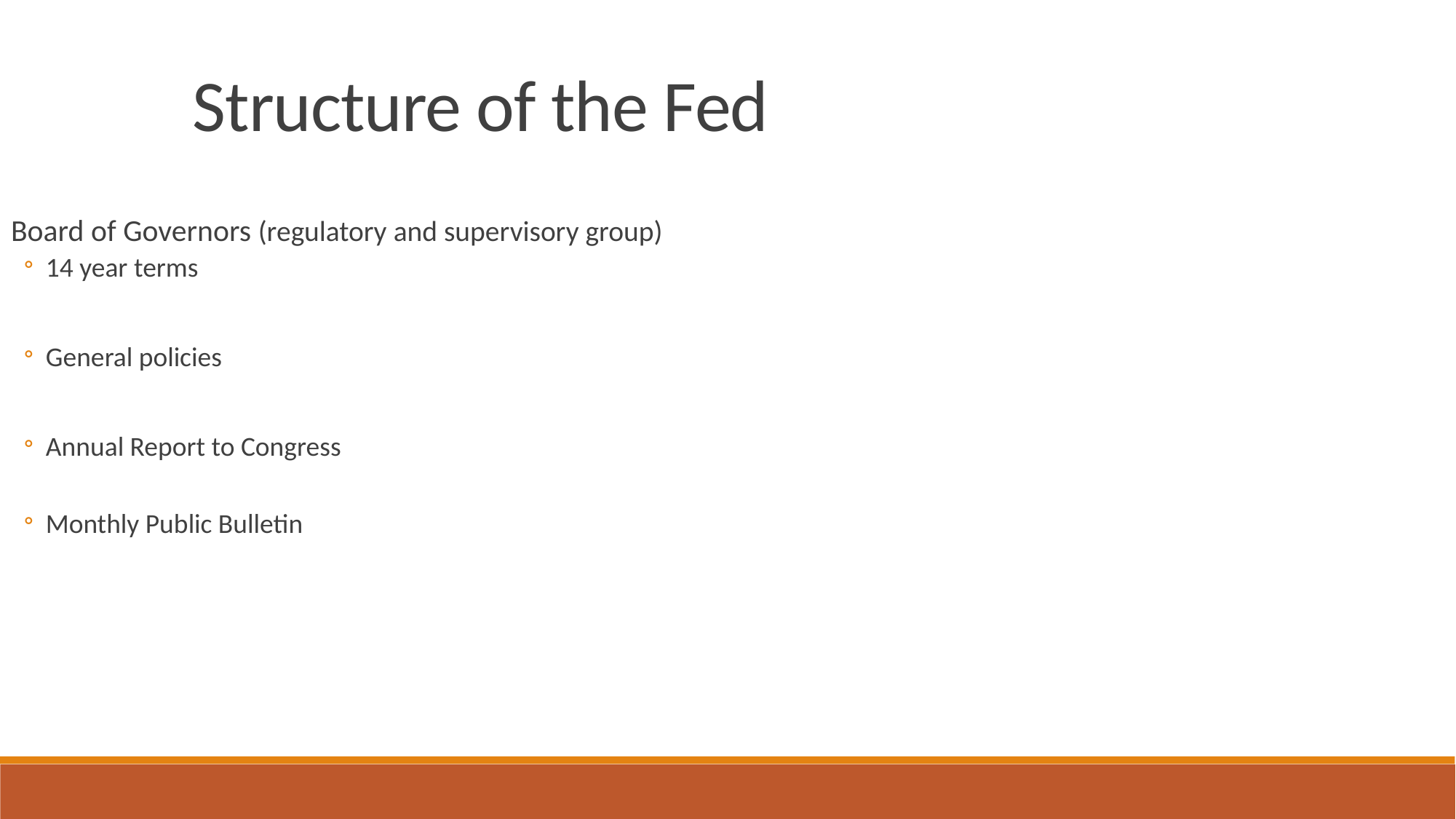

Structure of the Fed
Board of Governors (regulatory and supervisory group)
14 year terms

General policies

Annual Report to Congress

Monthly Public Bulletin